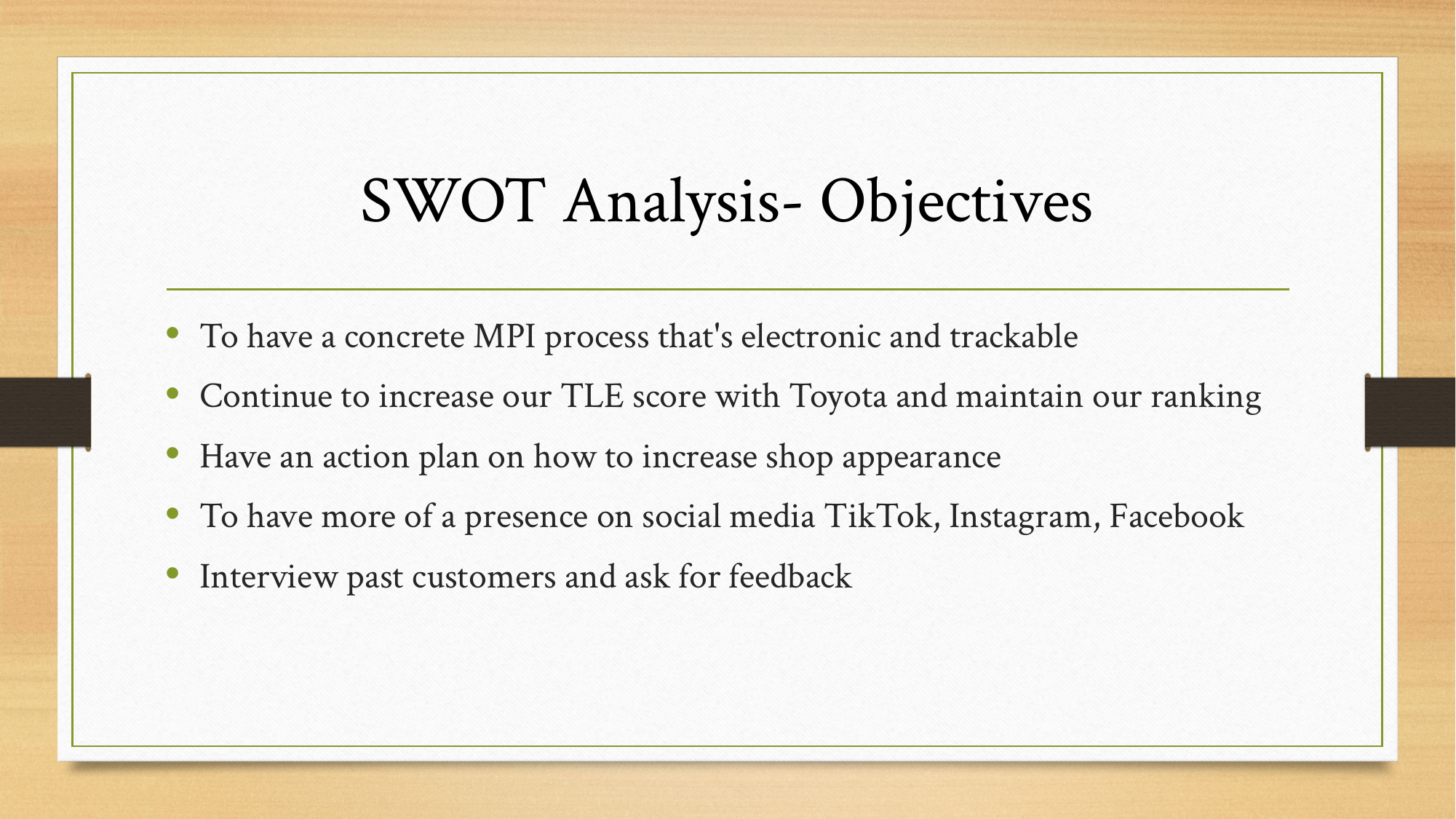

# SWOT Analysis- Objectives
To have a concrete MPI process that's electronic and trackable
Continue to increase our TLE score with Toyota and maintain our ranking
Have an action plan on how to increase shop appearance
To have more of a presence on social media TikTok, Instagram, Facebook
Interview past customers and ask for feedback